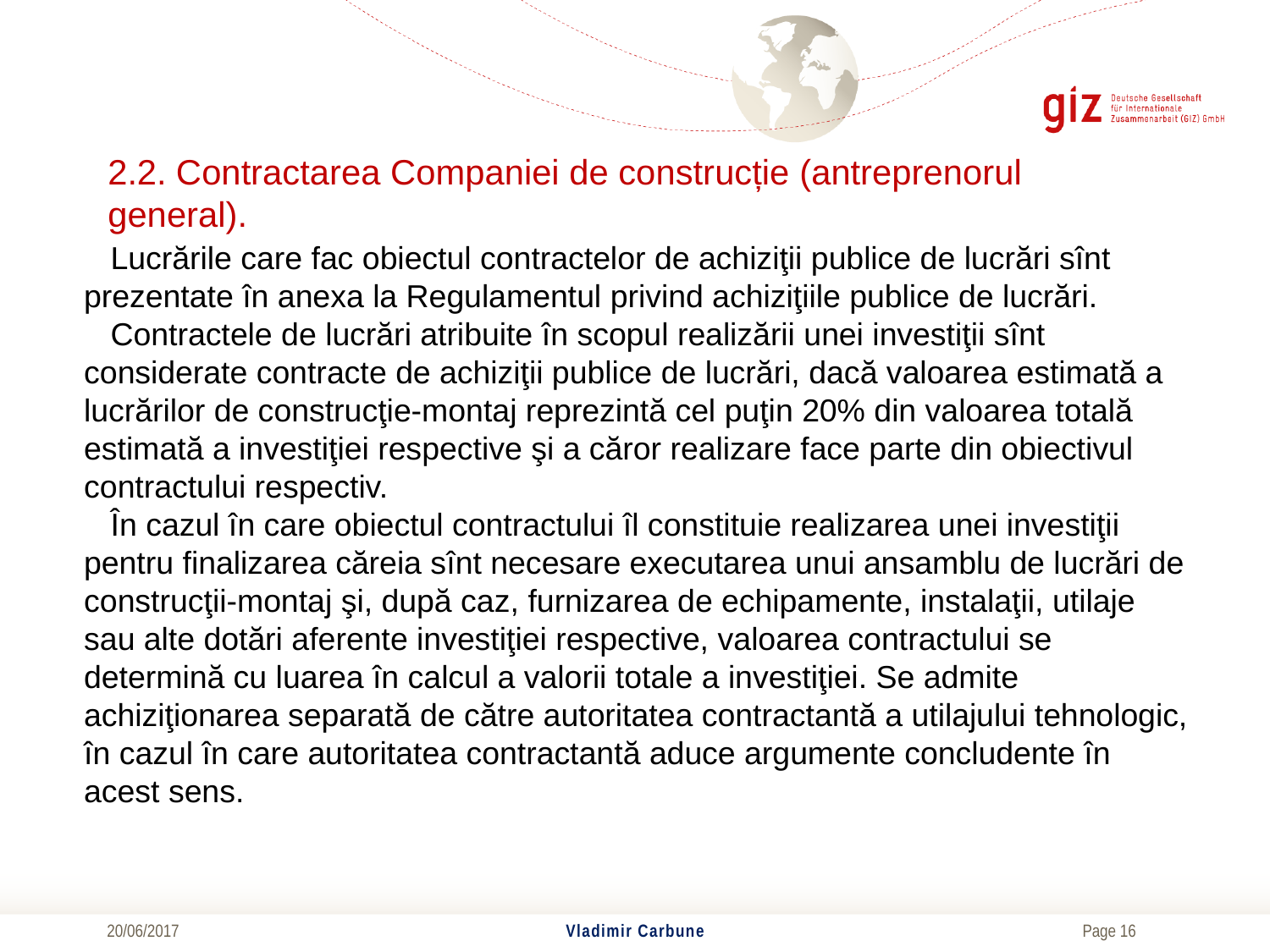

# 2.2. Contractarea Companiei de construcție (antreprenorul general).
   Lucrările care fac obiectul contractelor de achiziţii publice de lucrări sînt prezentate în anexa la Regulamentul privind achiziţiile publice de lucrări. 
   Contractele de lucrări atribuite în scopul realizării unei investiţii sînt considerate contracte de achiziţii publice de lucrări, dacă valoarea estimată a lucrărilor de construcţie-montaj reprezintă cel puţin 20% din valoarea totală estimată a investiţiei respective şi a căror realizare face parte din obiectivul contractului respectiv.
   În cazul în care obiectul contractului îl constituie realizarea unei investiţii pentru finalizarea căreia sînt necesare executarea unui ansamblu de lucrări de construcţii-montaj şi, după caz, furnizarea de echipamente, instalaţii, utilaje sau alte dotări aferente investiţiei respective, valoarea contractului se determină cu luarea în calcul a valorii totale a investiţiei. Se admite achiziţionarea separată de către autoritatea contractantă a utilajului tehnologic, în cazul în care autoritatea contractantă aduce argumente concludente în acest sens.
20/06/2017
Vladimir Carbune